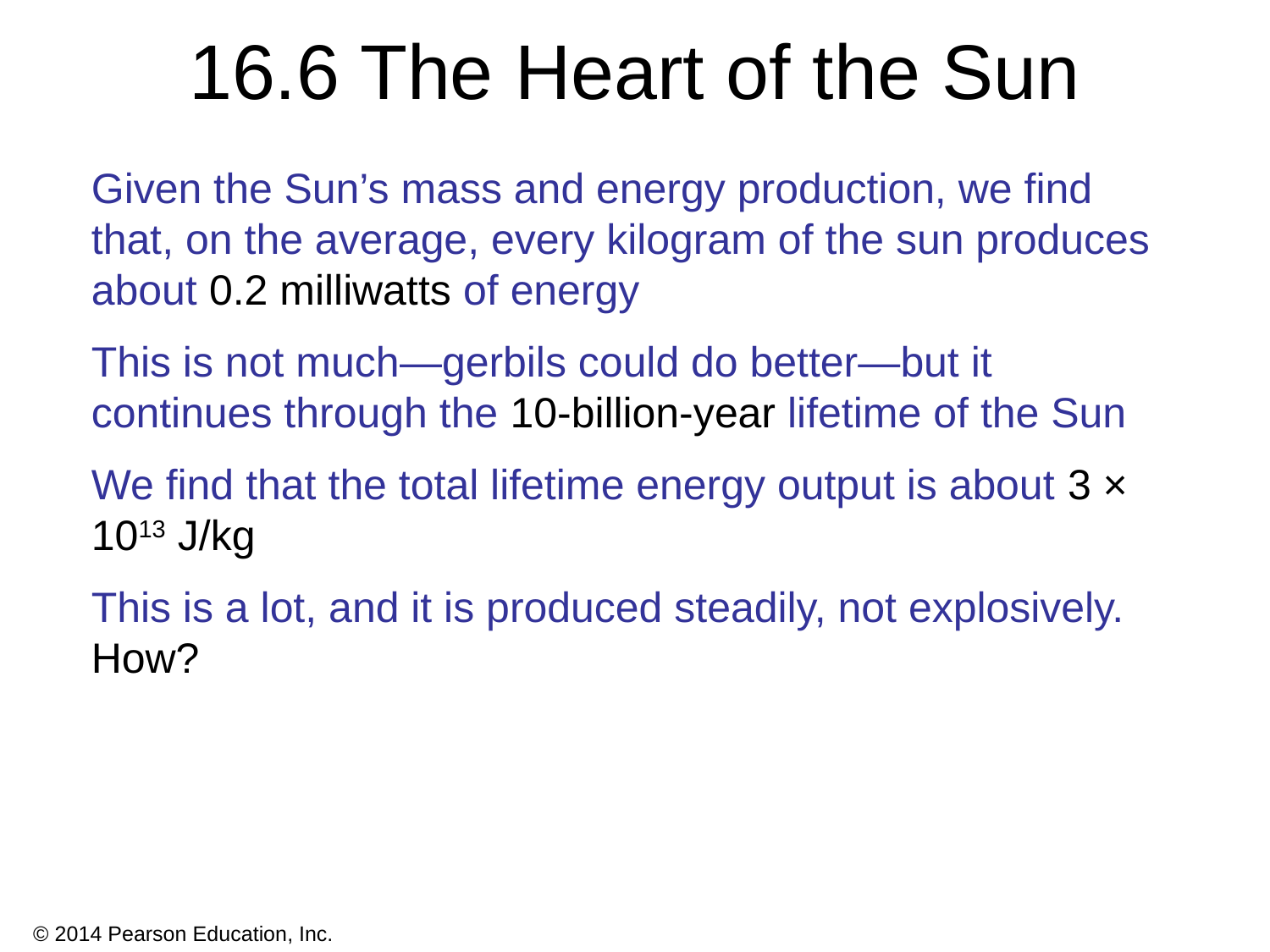

# 16.6 The Heart of the Sun
Given the Sun’s mass and energy production, we find that, on the average, every kilogram of the sun produces about 0.2 milliwatts of energy
This is not much—gerbils could do better—but it continues through the 10-billion-year lifetime of the Sun
We find that the total lifetime energy output is about 3 × 1013 J/kg
This is a lot, and it is produced steadily, not explosively. How?